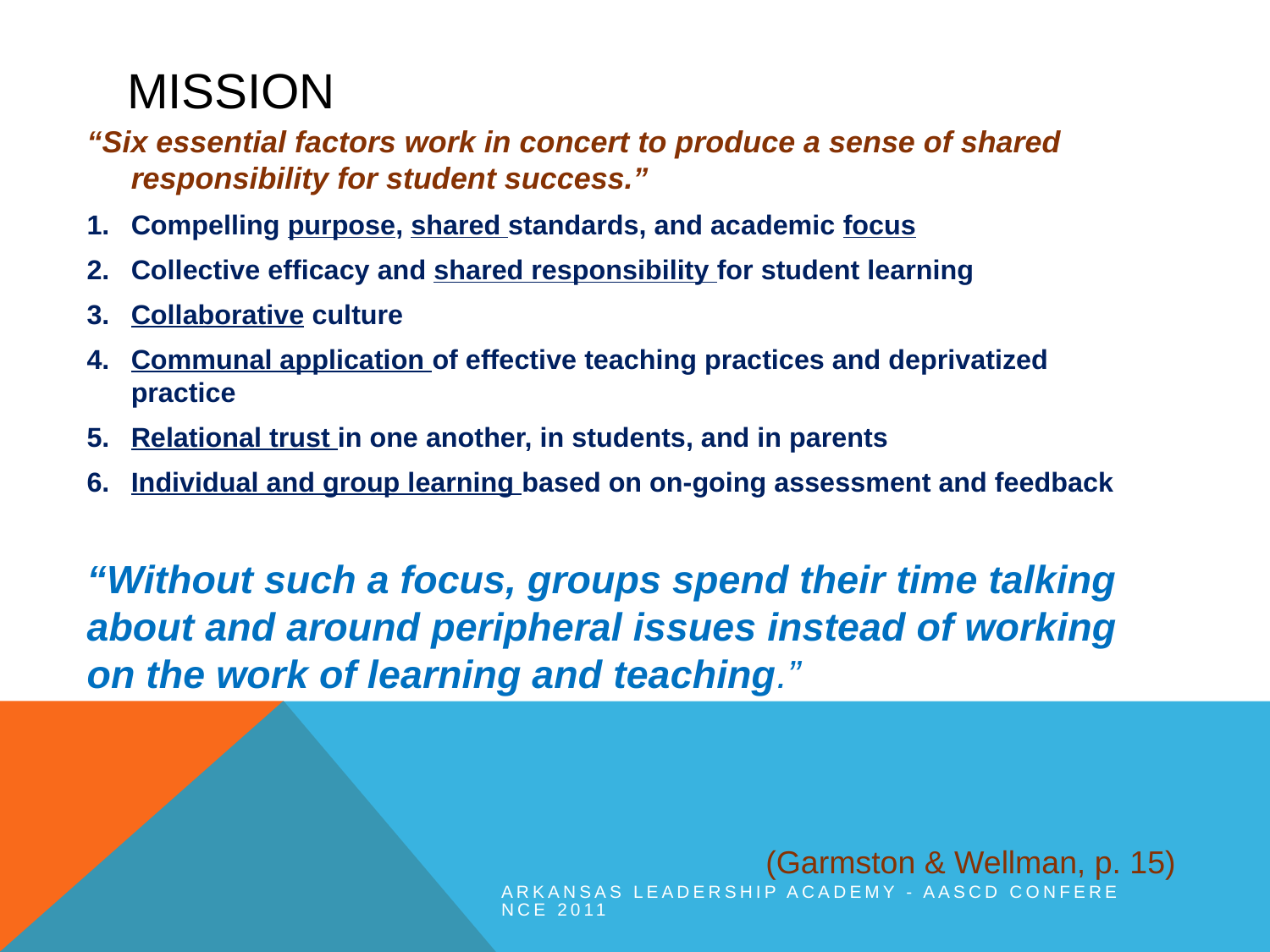

# MISSION
“Six essential factors work in concert to produce a sense of shared responsibility for student success.”
Compelling purpose, shared standards, and academic focus
Collective efficacy and shared responsibility for student learning
Collaborative culture
Communal application of effective teaching practices and deprivatized practice
Relational trust in one another, in students, and in parents
Individual and group learning based on on-going assessment and feedback

“Without such a focus, groups spend their time talking about and around peripheral issues instead of working on the work of learning and teaching.”

(Garmston & Wellman, p. 15)
Arkansas Leadership Academy - AASCD Conference 2011